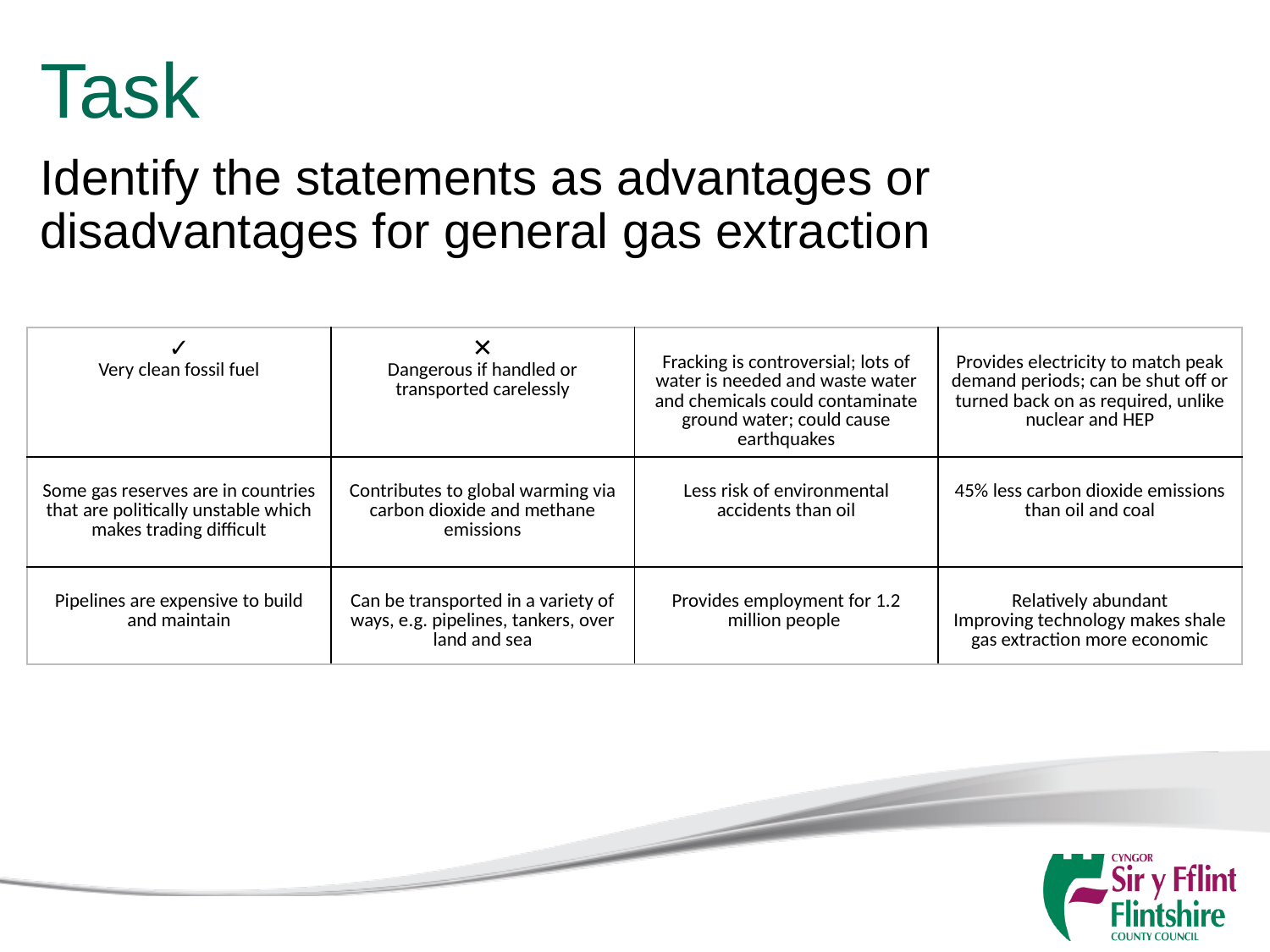

Task
Identify the statements as advantages or disadvantages for general gas extraction
| ✓ Very clean fossil fuel | ✕ Dangerous if handled or transported carelessly | Fracking is controversial; lots of water is needed and waste water and chemicals could contaminate ground water; could cause earthquakes | Provides electricity to match peak demand periods; can be shut off or turned back on as required, unlike nuclear and HEP |
| --- | --- | --- | --- |
| Some gas reserves are in countries that are politically unstable which makes trading difficult | Contributes to global warming via carbon dioxide and methane emissions | Less risk of environmental accidents than oil | 45% less carbon dioxide emissions than oil and coal |
| Pipelines are expensive to build and maintain | Can be transported in a variety of ways, e.g. pipelines, tankers, over land and sea | Provides employment for 1.2 million people | Relatively abundant Improving technology makes shale gas extraction more economic |